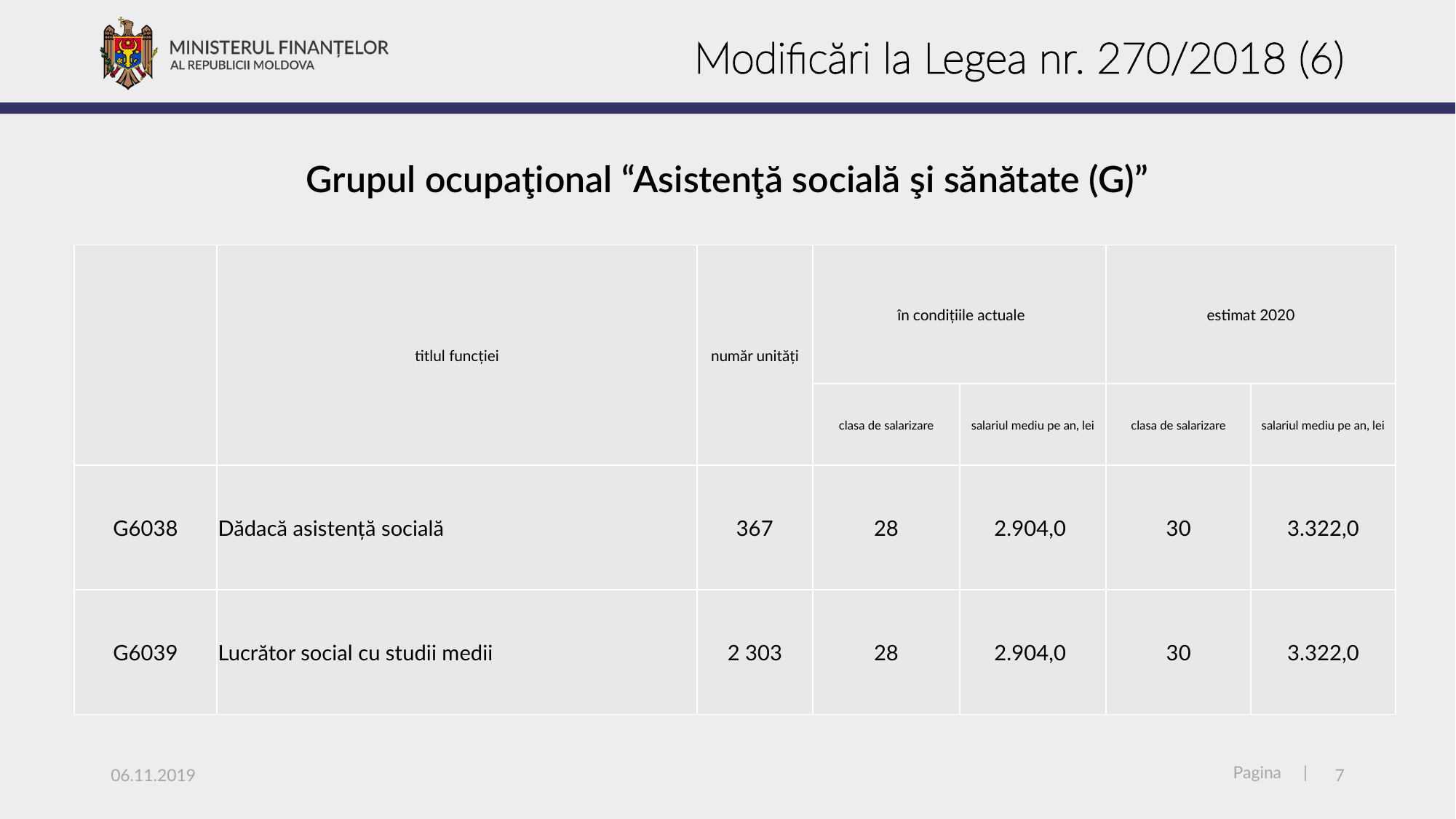

Modificări la Legea nr. 270/2018 (6)

# Grupul ocupaţional “Asistenţă socială şi sănătate (G)”
|  | titlul funcției | număr unități | în condițiile actuale |  | estimat 2020 |  |
| --- | --- | --- | --- | --- | --- | --- |
|  |  |  | clasa de salarizare | salariul mediu pe an, lei | clasa de salarizare | salariul mediu pe an, lei |
| G6038 | Dădacă asistență socială | 367 | 28 | 2.904,0 | 30 | 3.322,0 |
| G6039 | Lucrător social cu studii medii | 2 303 | 28 | 2.904,0 | 30 | 3.322,0 |
06.11.2019
7